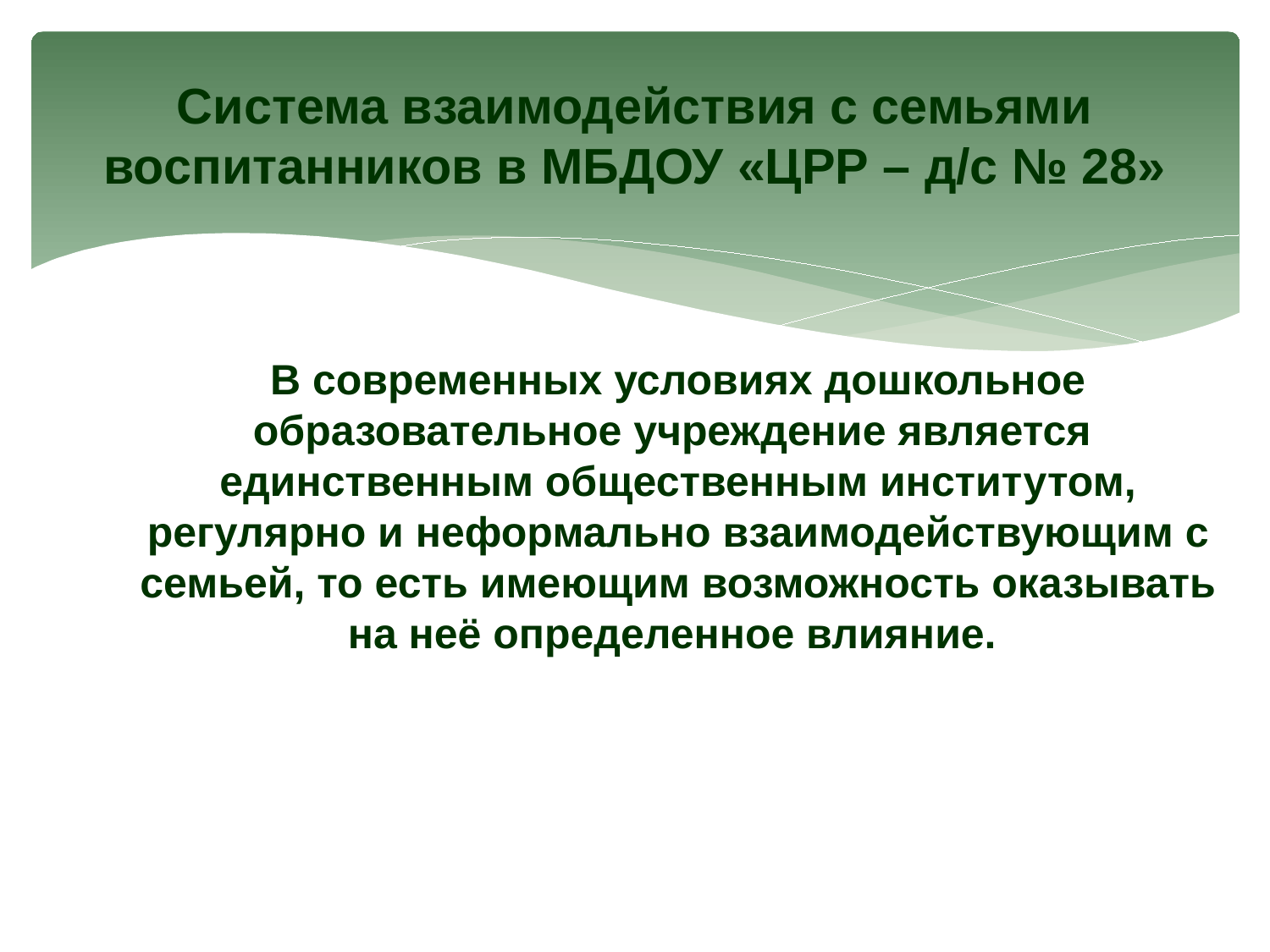

# Система взаимодействия с семьями воспитанников в МБДОУ «ЦРР – д/с № 28»
В современных условиях дошкольное образовательное учреждение является
единственным общественным институтом, регулярно и неформально взаимодействующим с семьей, то есть имеющим возможность оказывать на неё определенное влияние.